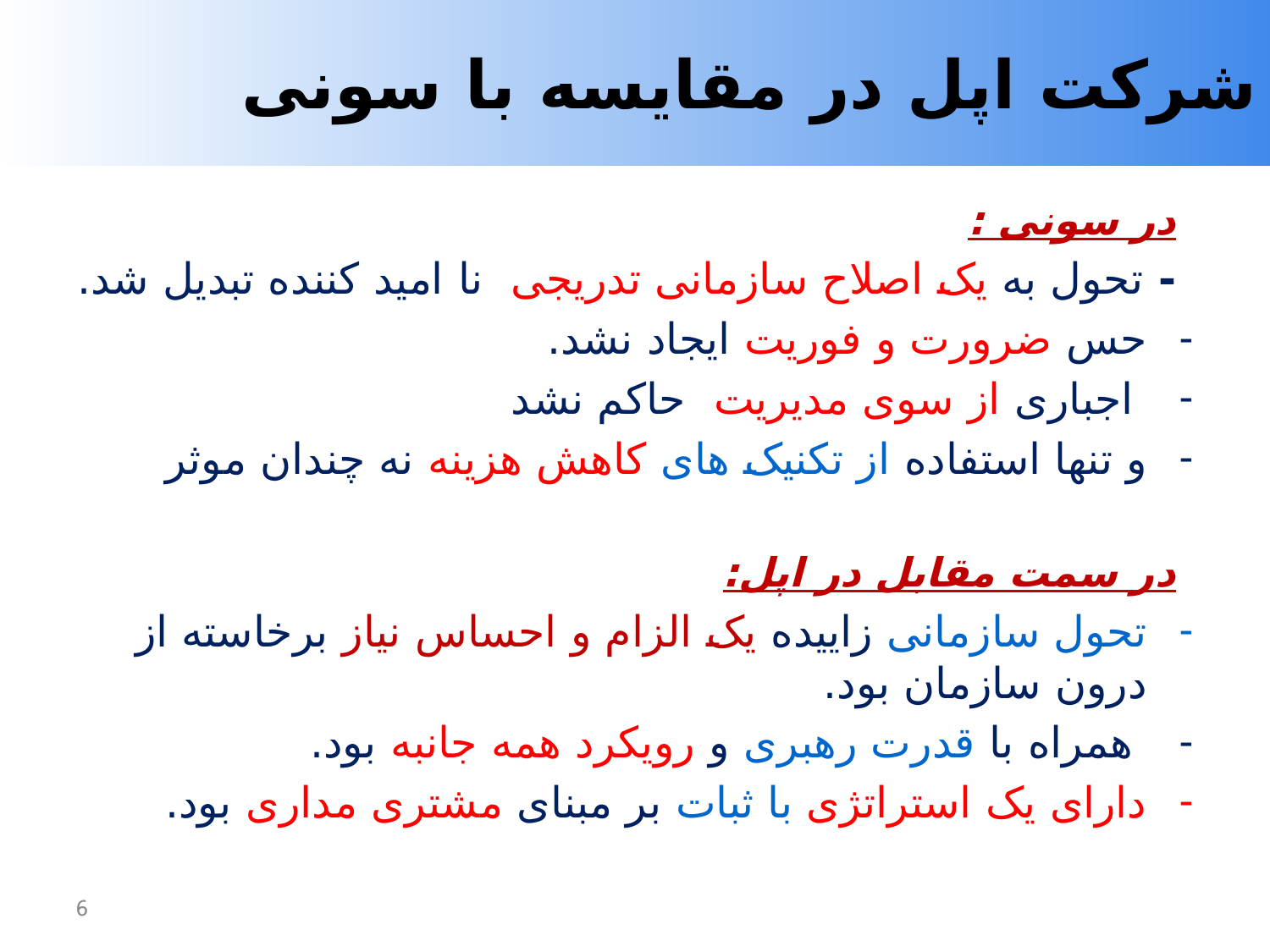

# شرکت اپل در مقایسه با سونی
در سونی :
- تحول به یک اصلاح سازمانی تدریجی  نا امید کننده تبدیل شد.
حس ضرورت و فوریت ایجاد نشد.
 اجباری از سوی مدیریت  حاکم نشد
و تنها استفاده از تکنیک های کاهش هزینه نه چندان موثر

در سمت مقابل در اپل:
تحول سازمانی زاییده یک الزام و احساس نیاز برخاسته از درون سازمان بود.
 همراه با قدرت رهبری و رویکرد همه جانبه بود.
دارای یک استراتژی با ثبات بر مبنای مشتری مداری بود.

6